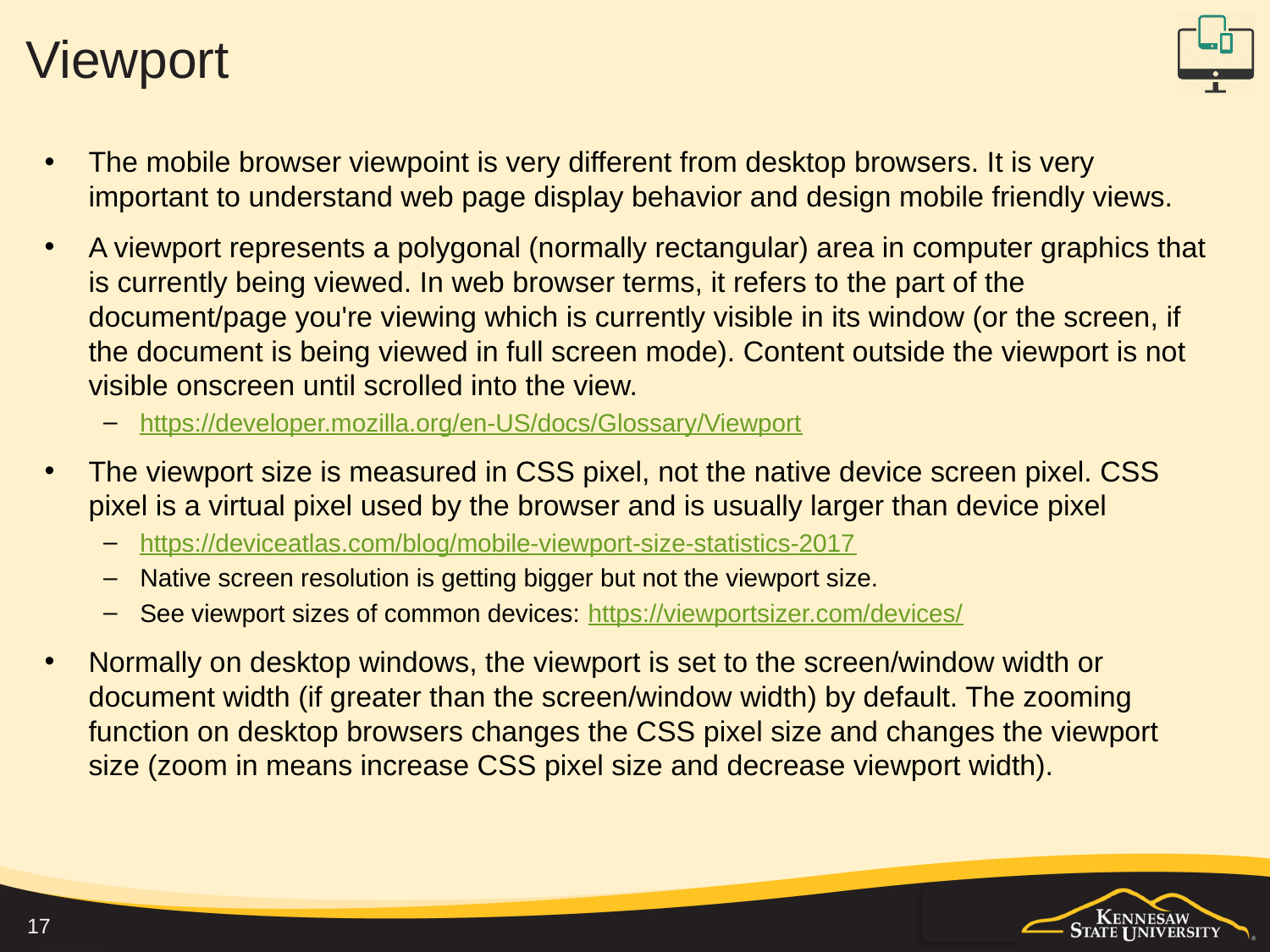

# Viewport
The mobile browser viewpoint is very different from desktop browsers. It is very important to understand web page display behavior and design mobile friendly views.
A viewport represents a polygonal (normally rectangular) area in computer graphics that is currently being viewed. In web browser terms, it refers to the part of the document/page you're viewing which is currently visible in its window (or the screen, if the document is being viewed in full screen mode). Content outside the viewport is not visible onscreen until scrolled into the view.
https://developer.mozilla.org/en-US/docs/Glossary/Viewport
The viewport size is measured in CSS pixel, not the native device screen pixel. CSS pixel is a virtual pixel used by the browser and is usually larger than device pixel
https://deviceatlas.com/blog/mobile-viewport-size-statistics-2017
Native screen resolution is getting bigger but not the viewport size.
See viewport sizes of common devices: https://viewportsizer.com/devices/
Normally on desktop windows, the viewport is set to the screen/window width or document width (if greater than the screen/window width) by default. The zooming function on desktop browsers changes the CSS pixel size and changes the viewport size (zoom in means increase CSS pixel size and decrease viewport width).
17